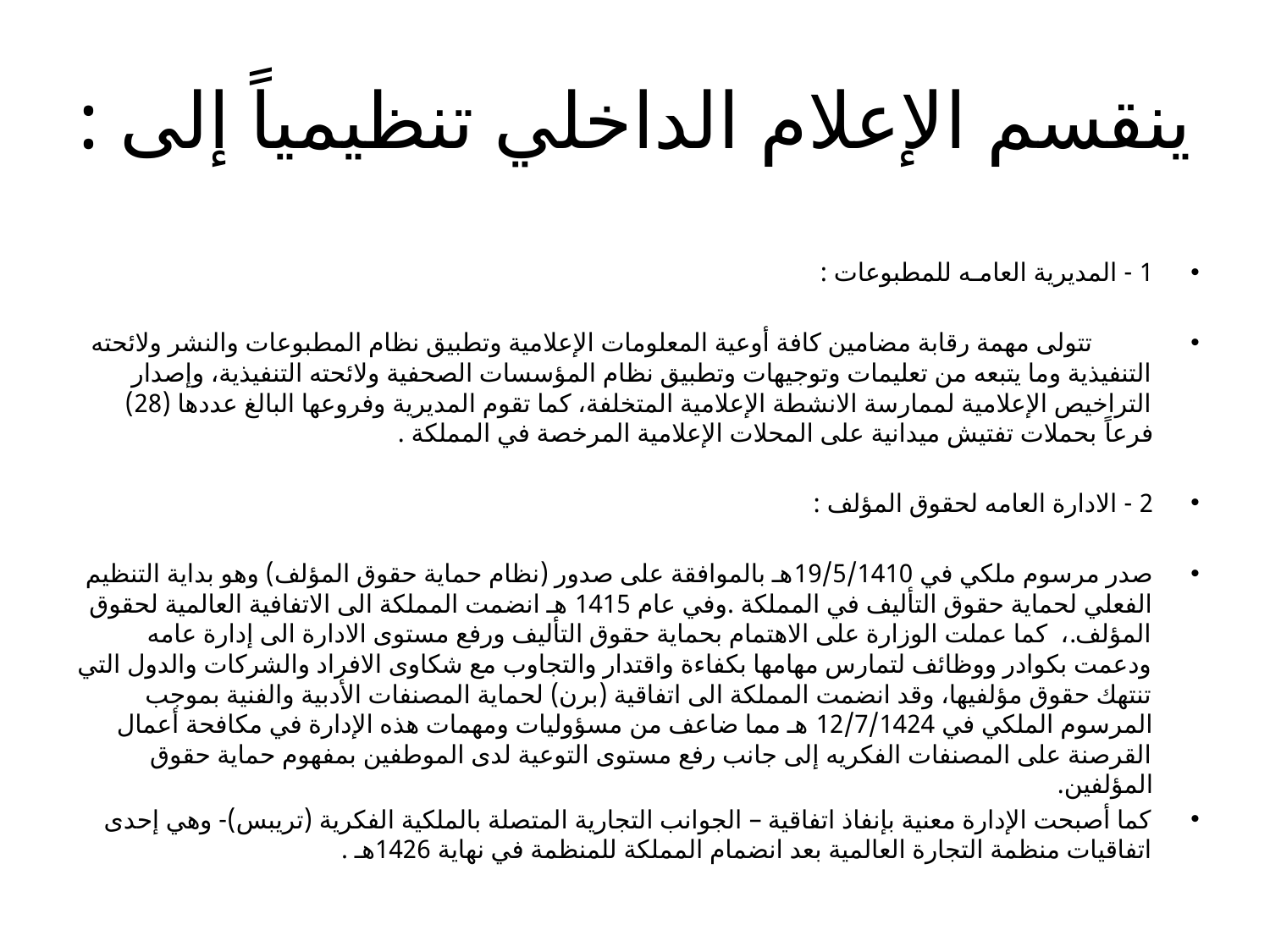

# ينقسم الإعلام الداخلي تنظيمياً إلى :

1 - المديرية العامـه للمطبوعات :

         تتولى مهمة رقابة مضامين كافة أوعية المعلومات الإعلامية وتطبيق نظام المطبوعات والنشر ولائحته التنفيذية وما يتبعه من تعليمات وتوجيهات وتطبيق نظام المؤسسات الصحفية ولائحته التنفيذية، وإصدار التراخيص الإعلامية لممارسة الانشطة الإعلامية المتخلفة، كما تقوم المديرية وفروعها البالغ عددها (28) فرعاً بحملات تفتيش ميدانية على المحلات الإعلامية المرخصة في المملكة .

2 - الادارة العامه لحقوق المؤلف :

صدر مرسوم ملكي في 19/5/1410هـ بالموافقة على صدور (نظام حماية حقوق المؤلف) وهو بداية التنظيم الفعلي لحماية حقوق التأليف في المملكة .وفي عام 1415 هـ انضمت المملكة الى الاتفافية العالمية لحقوق المؤلف.،  كما عملت الوزارة على الاهتمام بحماية حقوق التأليف ورفع مستوى الادارة الى إدارة عامه ودعمت بكوادر ووظائف لتمارس مهامها بكفاءة واقتدار والتجاوب مع شكاوى الافراد والشركات والدول التي تنتهك حقوق مؤلفيها، وقد انضمت المملكة الى اتفاقية (برن) لحماية المصنفات الأدبية والفنية بموجب المرسوم الملكي في 12/7/1424 هـ مما ضاعف من مسؤوليات ومهمات هذه الإدارة في مكافحة أعمال القرصنة على المصنفات الفكريه إلى جانب رفع مستوى التوعية لدى الموطفين بمفهوم حماية حقوق المؤلفين.
كما أصبحت الإدارة معنية بإنفاذ اتفاقية – الجوانب التجارية المتصلة بالملكية الفكرية (تريبس)- وهي إحدى اتفاقيات منظمة التجارة العالمية بعد انضمام المملكة للمنظمة في نهاية 1426هـ .